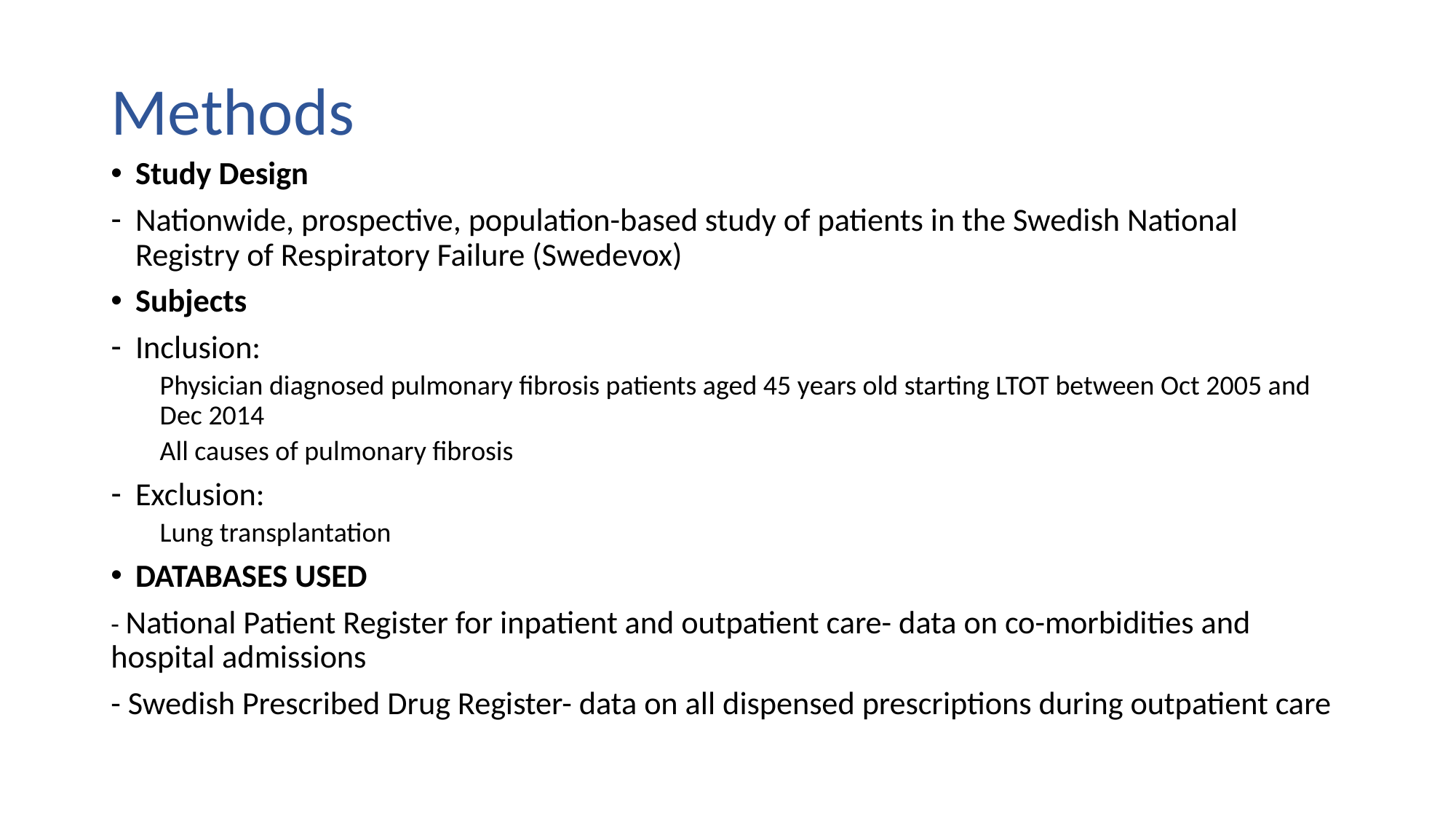

# Methods
Study Design
Nationwide, prospective, population-based study of patients in the Swedish National Registry of Respiratory Failure (Swedevox)
Subjects
Inclusion:
Physician diagnosed pulmonary fibrosis patients aged 45 years old starting LTOT between Oct 2005 and Dec 2014
All causes of pulmonary fibrosis
Exclusion:
Lung transplantation
DATABASES USED
- National Patient Register for inpatient and outpatient care- data on co-morbidities and hospital admissions
- Swedish Prescribed Drug Register- data on all dispensed prescriptions during outpatient care